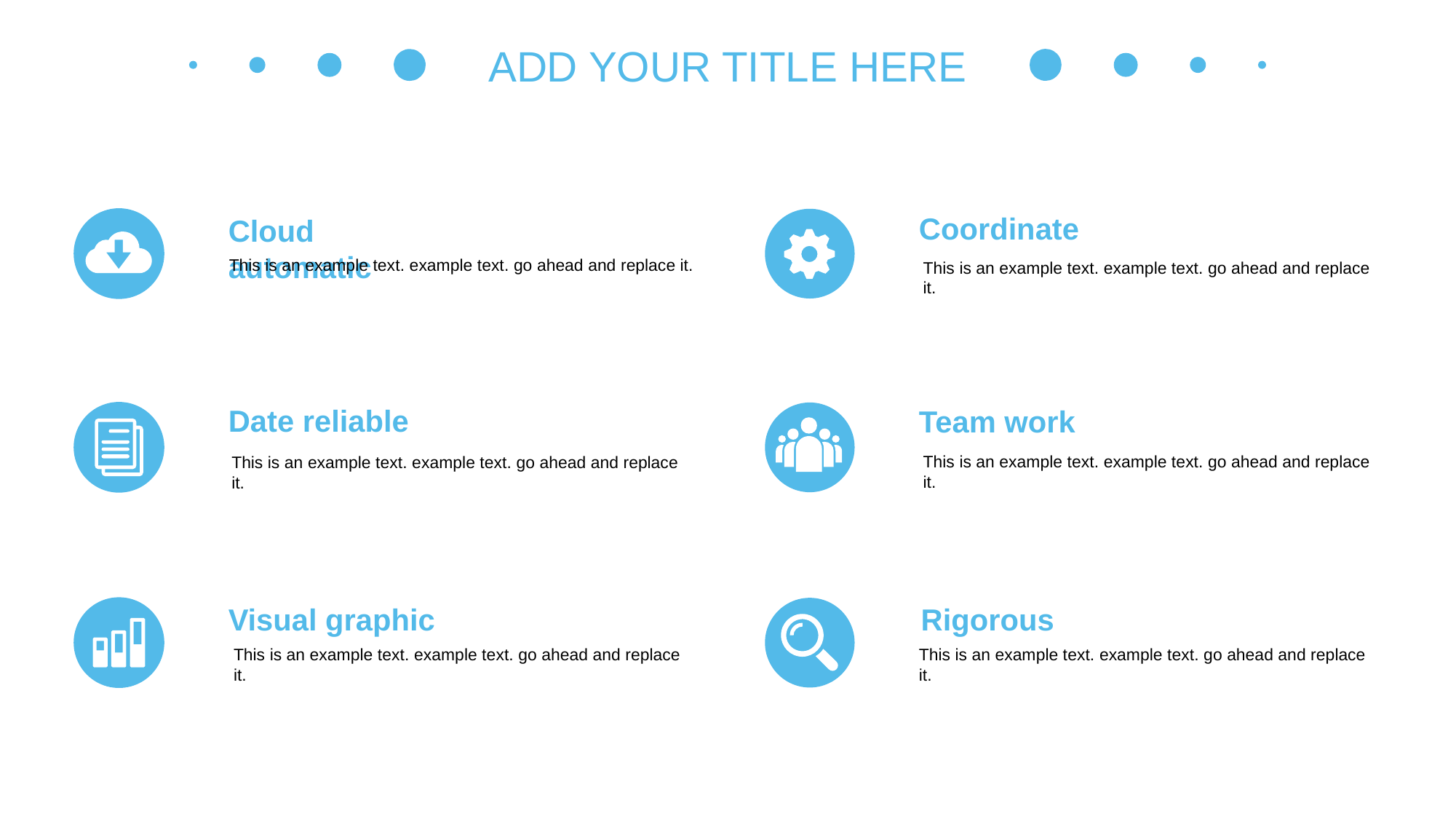

ADD YOUR TITLE HERE

Coordinate
Cloud automatic

This is an example text. example text. go ahead and replace it.
This is an example text. example text. go ahead and replace it.
Date reliable
Team work

This is an example text. example text. go ahead and replace it.
This is an example text. example text. go ahead and replace it.
Visual graphic
Rigorous

This is an example text. example text. go ahead and replace it.
This is an example text. example text. go ahead and replace it.